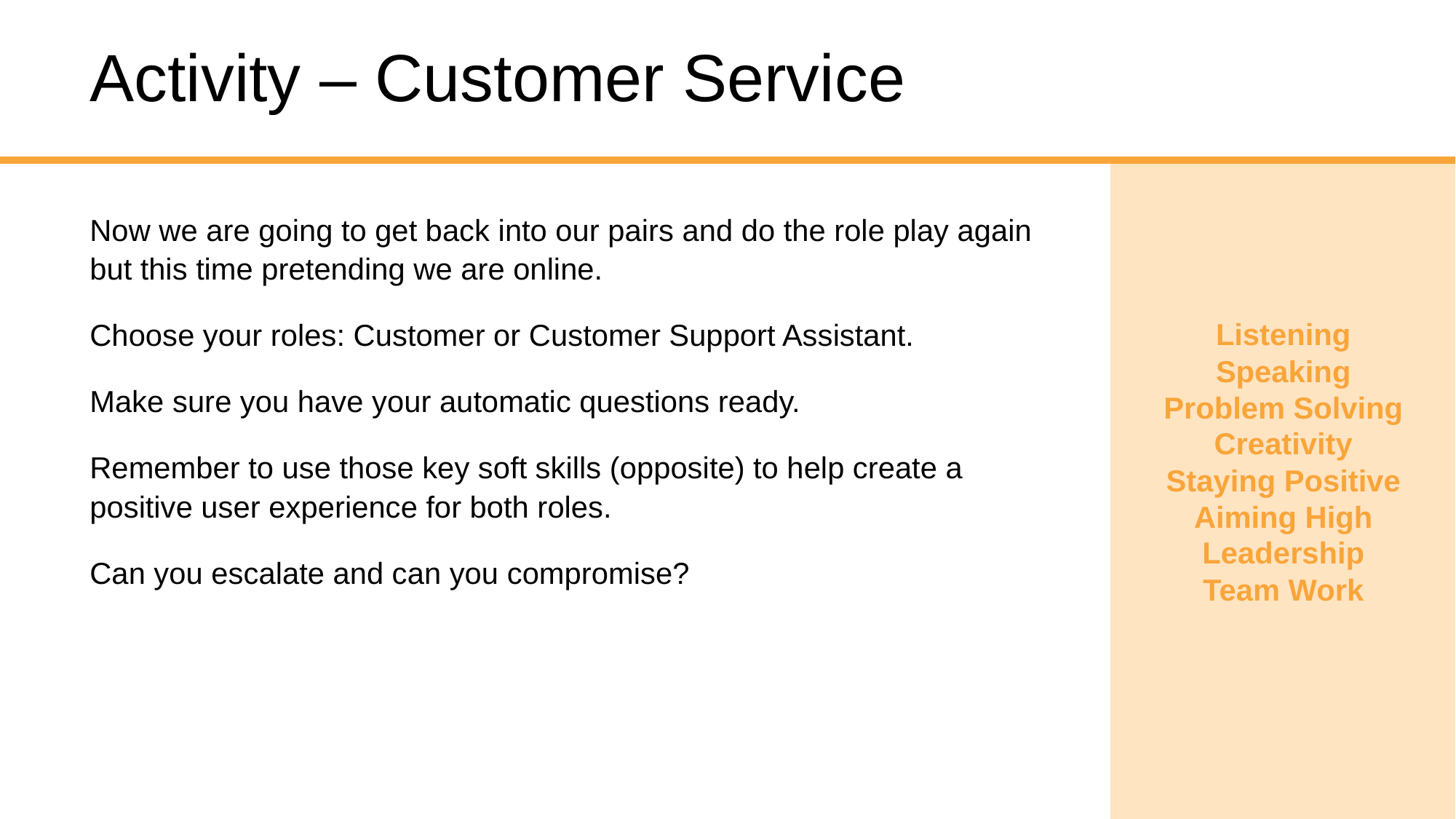

# Activity – Customer Service

Now we are going to get back into our pairs and do the role play again but this time pretending we are online.
Choose your roles: Customer or Customer Support Assistant.
Make sure you have your automatic questions ready.
Remember to use those key soft skills (opposite) to help create a positive user experience for both roles.
Can you escalate and can you compromise?

Listening
Speaking
Problem Solving
Creativity
Staying Positive
Aiming High
Leadership
Team Work